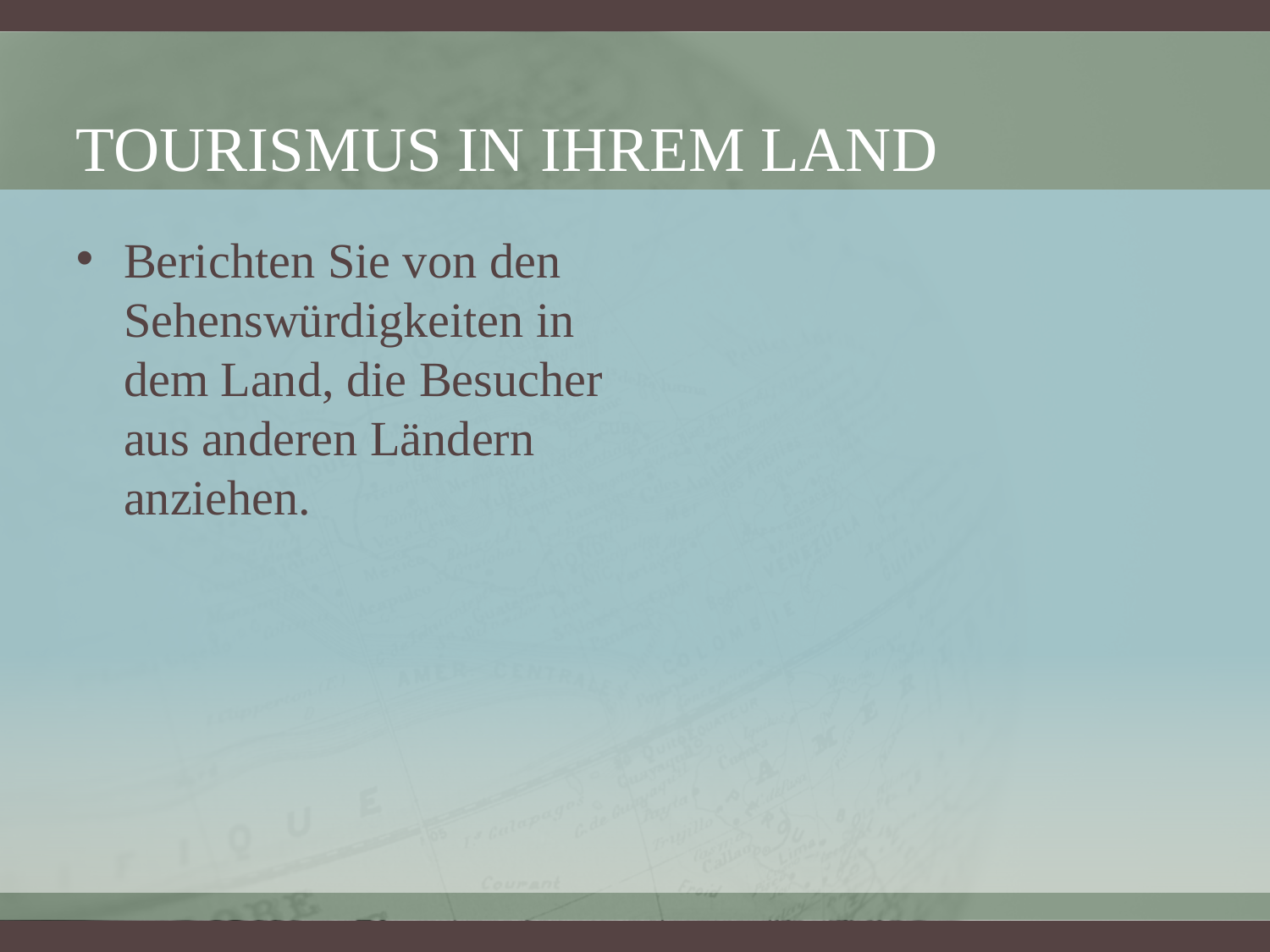

# Tourismus in Ihrem Land
Berichten Sie von den Sehenswürdigkeiten in dem Land, die Besucher aus anderen Ländern anziehen.